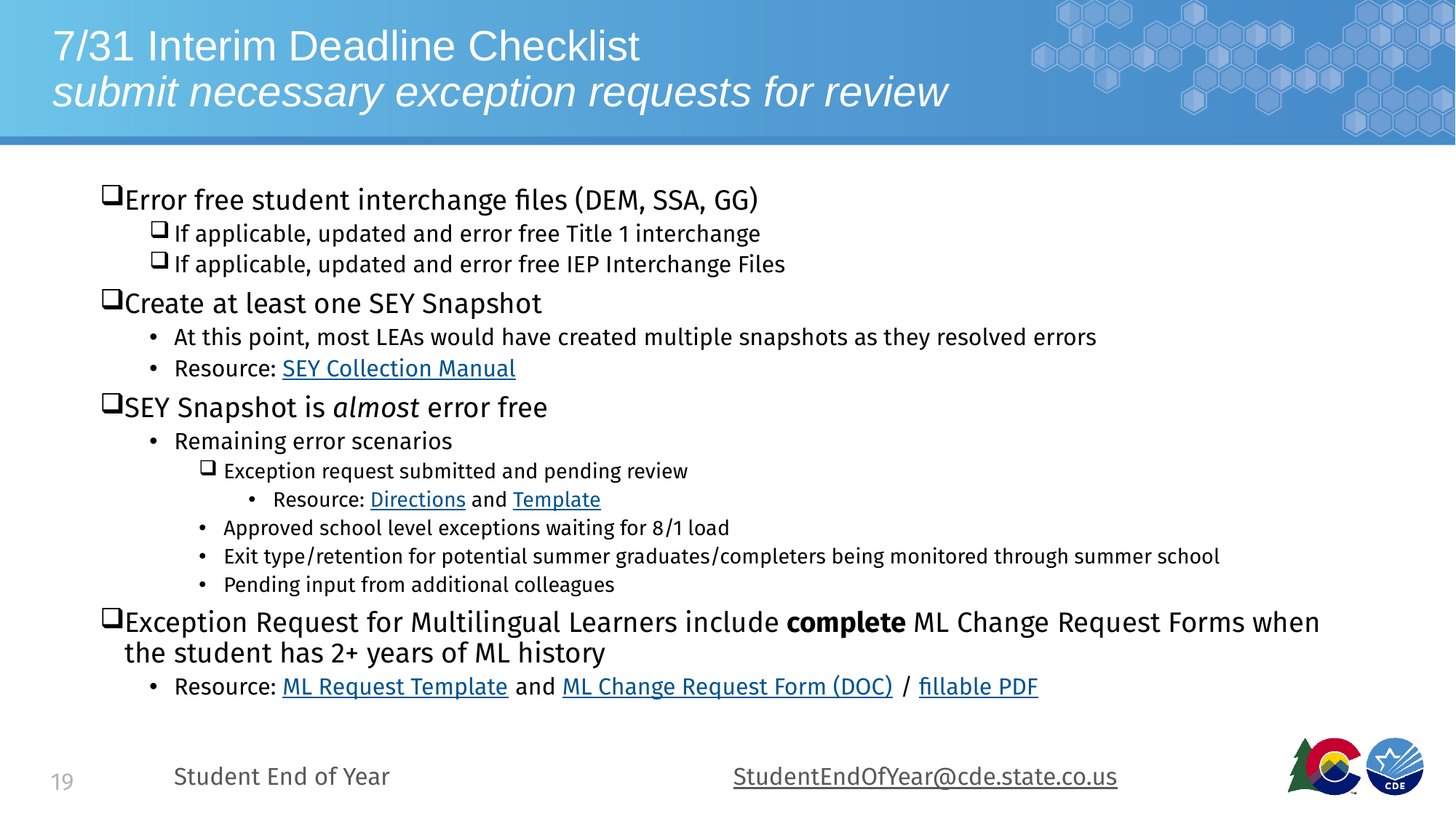

# 7/31 Interim Deadline Checklist submit necessary exception requests for review
Error free student interchange files (DEM, SSA, GG)
If applicable, updated and error free Title 1 interchange
If applicable, updated and error free IEP Interchange Files
Create at least one SEY Snapshot
At this point, most LEAs would have created multiple snapshots as they resolved errors
Resource: SEY Collection Manual
SEY Snapshot is almost error free
Remaining error scenarios
Exception request submitted and pending review
Resource: Directions and Template
Approved school level exceptions waiting for 8/1 load
Exit type/retention for potential summer graduates/completers being monitored through summer school
Pending input from additional colleagues
Exception Request for Multilingual Learners include complete ML Change Request Forms when the student has 2+ years of ML history
Resource: ML Request Template and ML Change Request Form (DOC) / fillable PDF
Student End of Year
StudentEndOfYear@cde.state.co.us
19